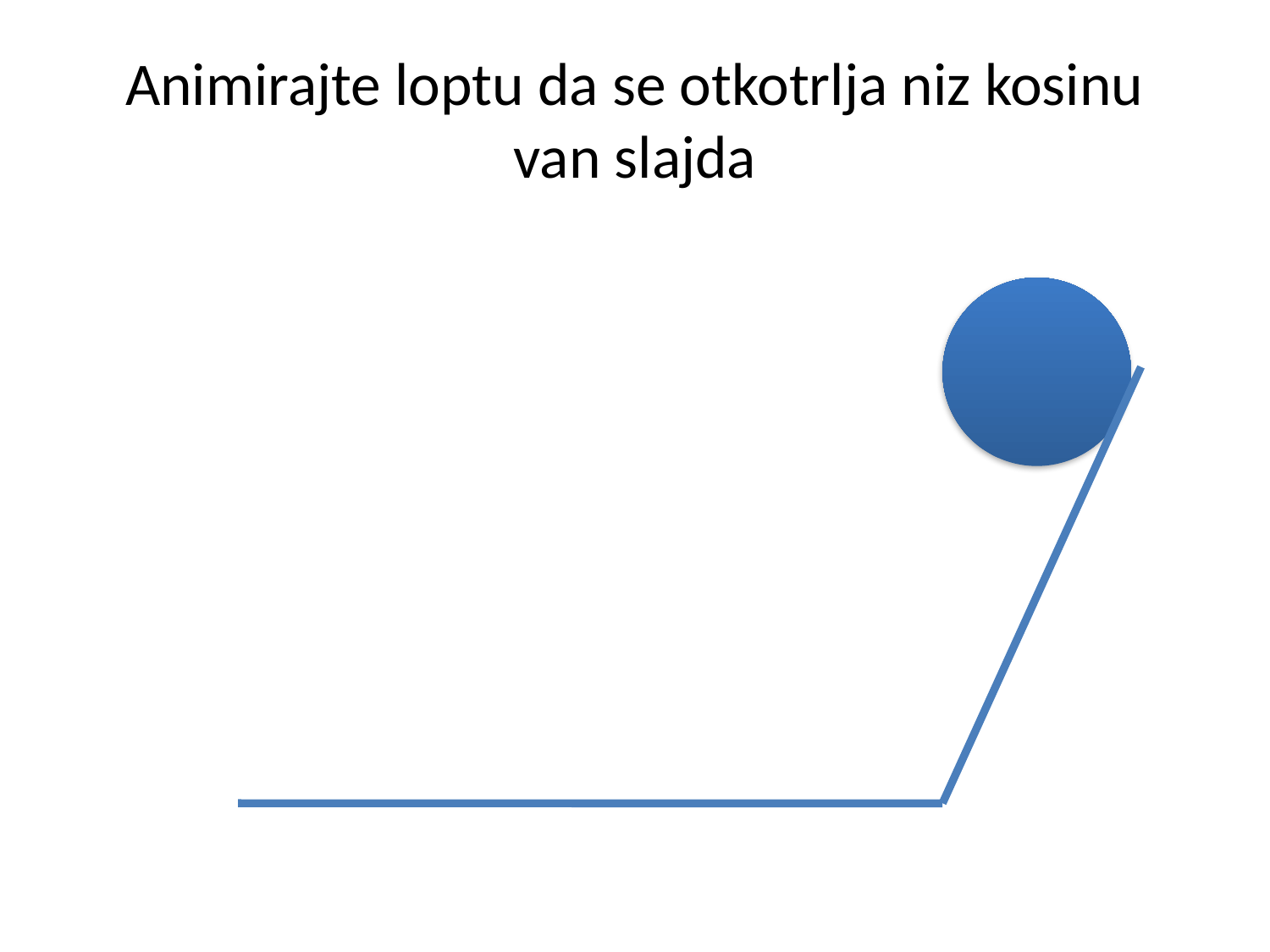

# Animirajte loptu da se otkotrlja niz kosinu van slajda